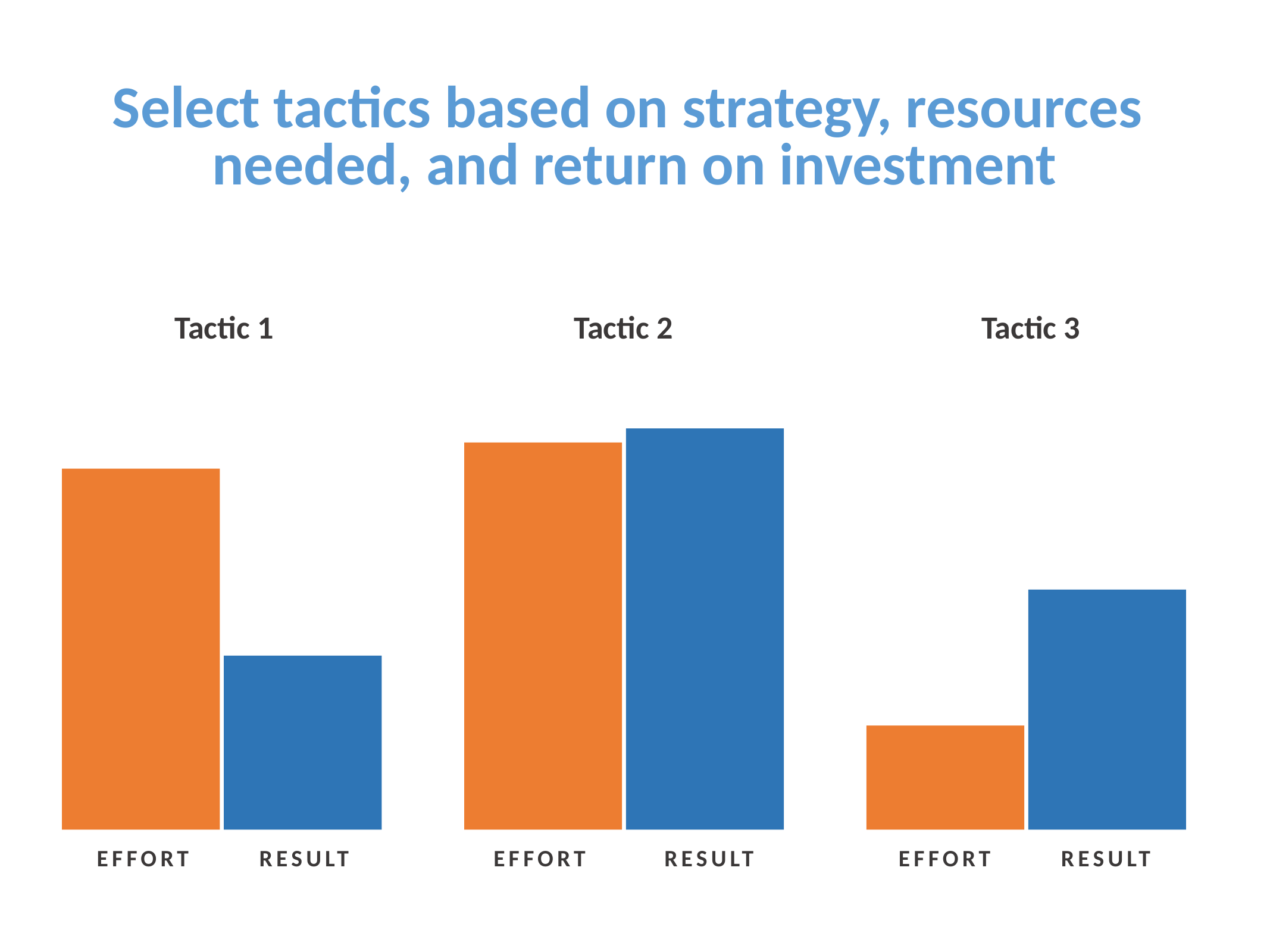

SELECT TACTICS BASED ON STRATEGY, RESOURCES NEEDED, AND RETURN ON INVESTMENT
Select tactics based on strategy, resources
needed, and return on investment

Tactic 1
Tactic 2
Tactic 3

EFFORT
RESULT
EFFORT
RESULT
EFFORT
RESULT